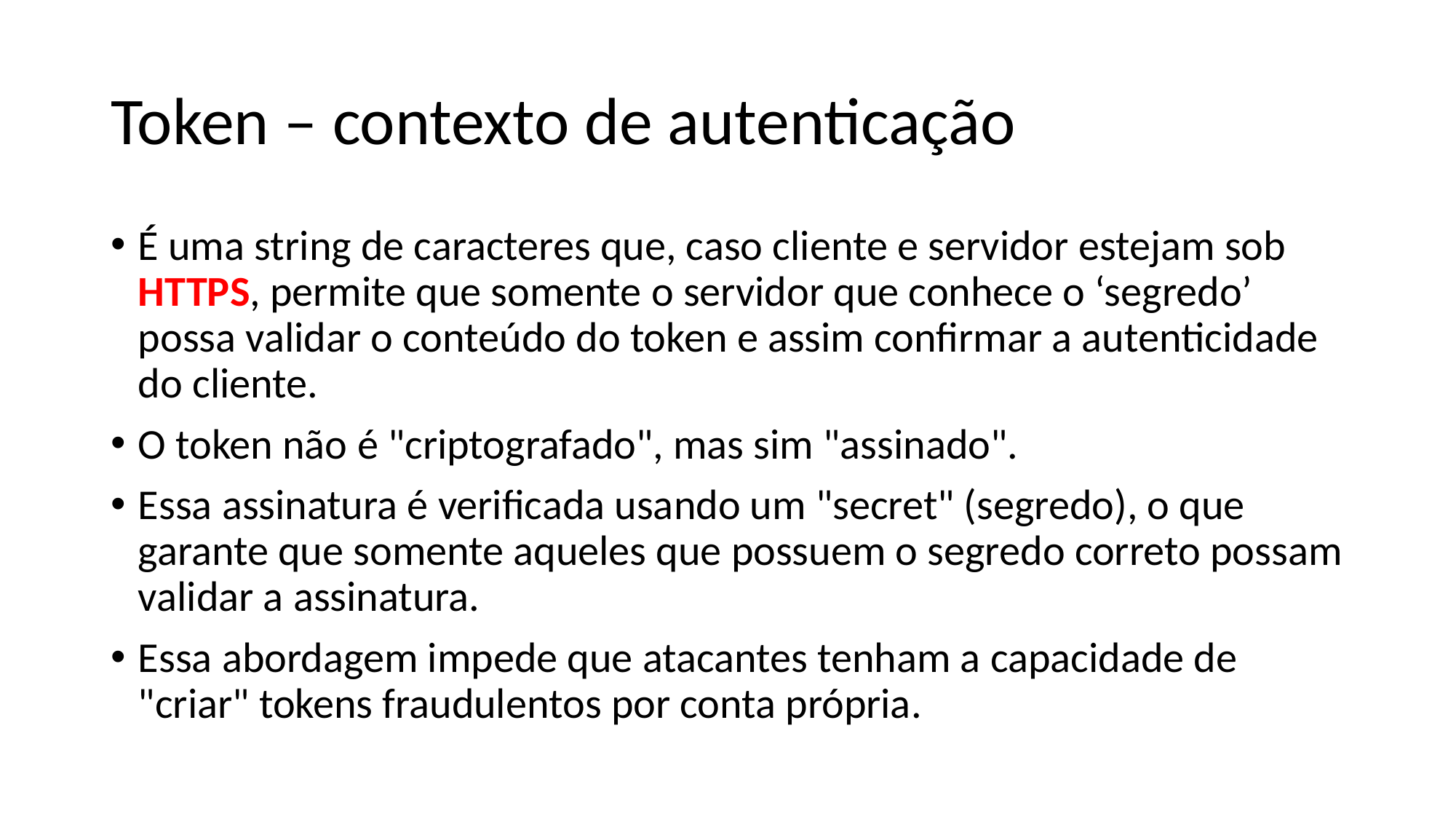

# Token – contexto de autenticação
É uma string de caracteres que, caso cliente e servidor estejam sob HTTPS, permite que somente o servidor que conhece o ‘segredo’ possa validar o conteúdo do token e assim confirmar a autenticidade do cliente.
O token não é "criptografado", mas sim "assinado".
Essa assinatura é verificada usando um "secret" (segredo), o que garante que somente aqueles que possuem o segredo correto possam validar a assinatura.
Essa abordagem impede que atacantes tenham a capacidade de "criar" tokens fraudulentos por conta própria.